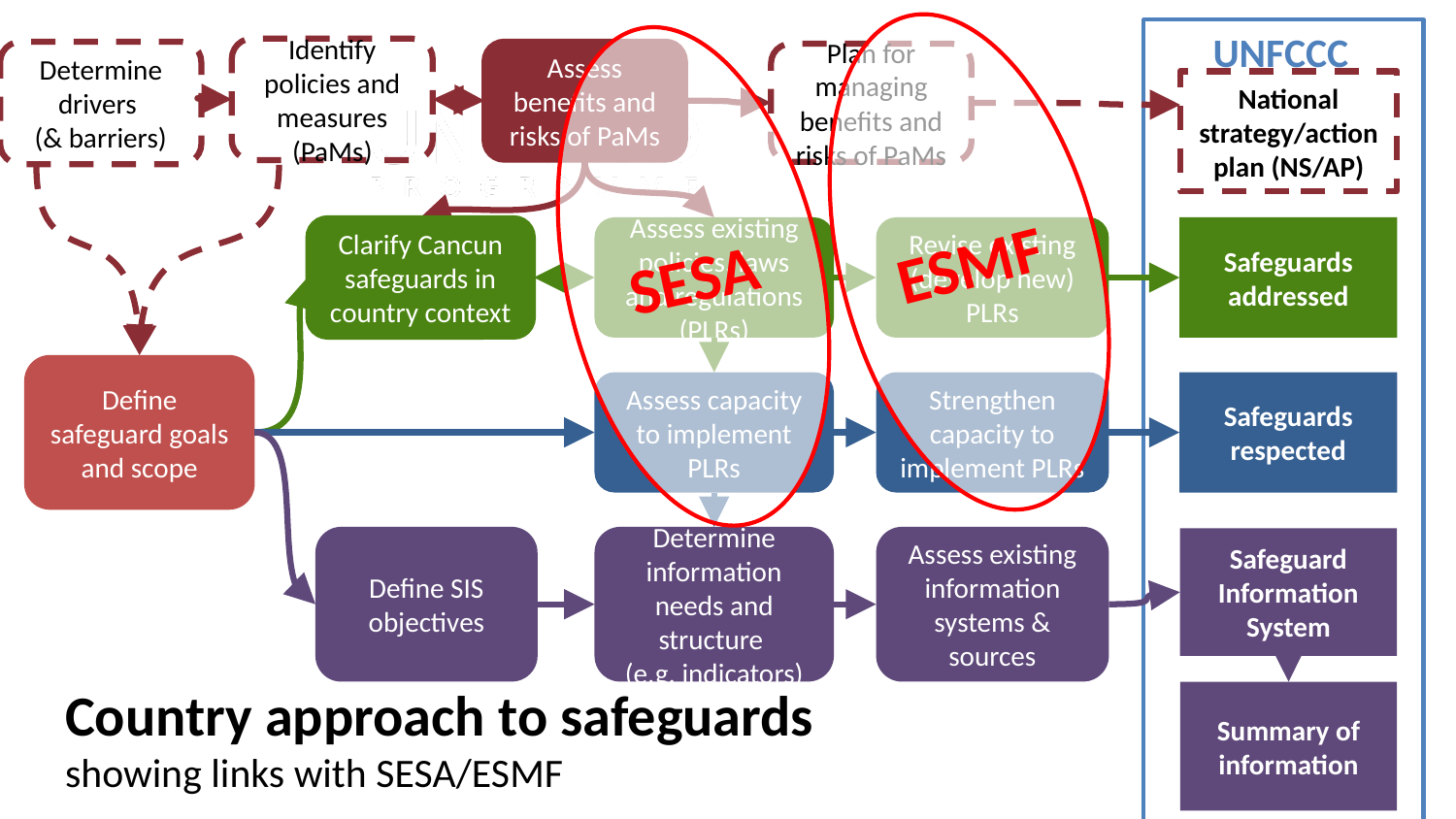

ESMF

UNFCCC
SESA
Identify policies and measures (PaMs)
Determine drivers
(& barriers)
Assess benefits and risks of PaMs
Plan for managing benefits and risks of PaMs
National strategy/action plan (NS/AP)
Clarify Cancun safeguards in country context
Assess existing policies, laws and regulations (PLRs)
Revise existing (develop new) PLRs
Safeguards addressed
Define safeguard goals and scope
Assess capacity to implement PLRs
Strengthen capacity to implement PLRs
Safeguards respected
Determine information needs and structure
(e.g. indicators)
Define SIS objectives
Assess existing information systems & sources
Safeguard Information System
Country approach to safeguards
showing links with SESA/ESMF
Summary of information